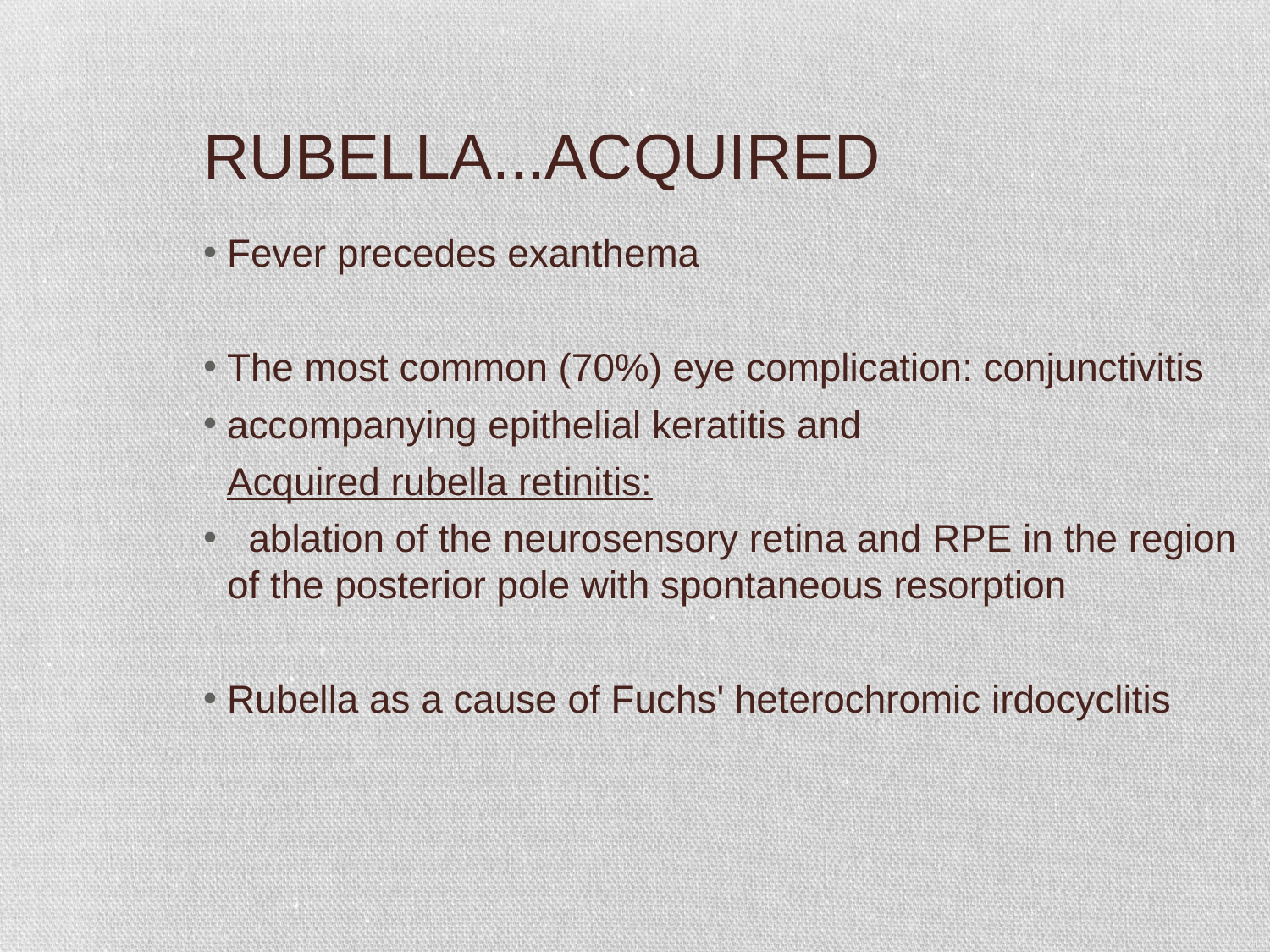

RUBELLA...ACQUIRED
Fever precedes exanthema

The most common (70%) eye complication: conjunctivitis
accompanying epithelial keratitis and
Acquired rubella retinitis:
  ablation of the neurosensory retina and RPE in the region of the posterior pole with spontaneous resorption

Rubella as a cause of Fuchs' heterochromic irdocyclitis